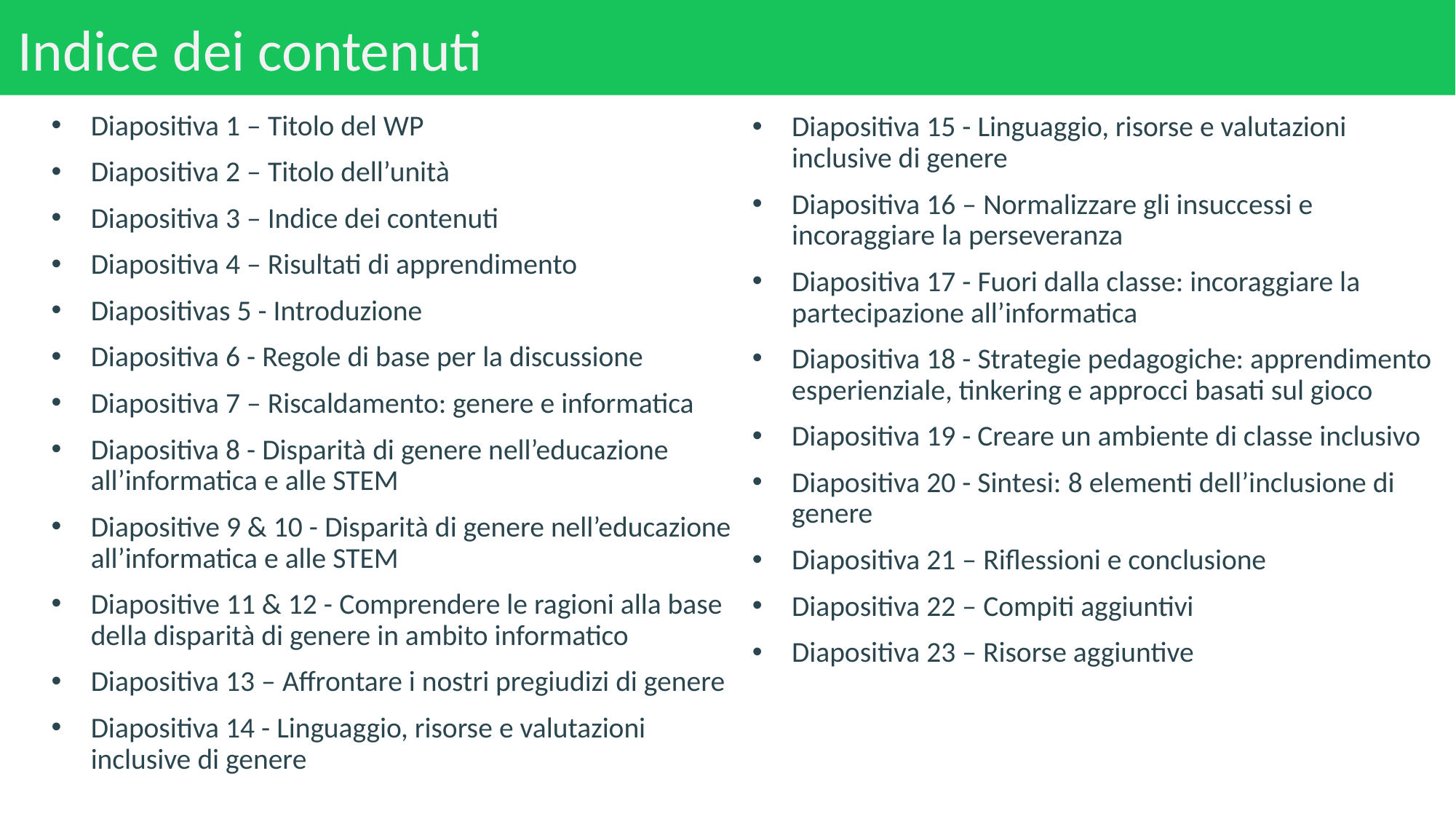

# Indice dei contenuti
Diapositiva 1 – Titolo del WP
Diapositiva 2 – Titolo dell’unità
Diapositiva 3 – Indice dei contenuti
Diapositiva 4 – Risultati di apprendimento
Diapositivas 5 - Introduzione
Diapositiva 6 - Regole di base per la discussione
Diapositiva 7 – Riscaldamento: genere e informatica
Diapositiva 8 - Disparità di genere nell’educazione all’informatica e alle STEM
Diapositive 9 & 10 - Disparità di genere nell’educazione all’informatica e alle STEM
Diapositive 11 & 12 - Comprendere le ragioni alla base della disparità di genere in ambito informatico
Diapositiva 13 – Affrontare i nostri pregiudizi di genere
Diapositiva 14 - Linguaggio, risorse e valutazioni inclusive di genere
Diapositiva 15 - Linguaggio, risorse e valutazioni inclusive di genere
Diapositiva 16 – Normalizzare gli insuccessi e incoraggiare la perseveranza
Diapositiva 17 - Fuori dalla classe: incoraggiare la partecipazione all’informatica
Diapositiva 18 - Strategie pedagogiche: apprendimento esperienziale, tinkering e approcci basati sul gioco
Diapositiva 19 - Creare un ambiente di classe inclusivo
Diapositiva 20 - Sintesi: 8 elementi dell’inclusione di genere
Diapositiva 21 – Riflessioni e conclusione
Diapositiva 22 – Compiti aggiuntivi
Diapositiva 23 – Risorse aggiuntive